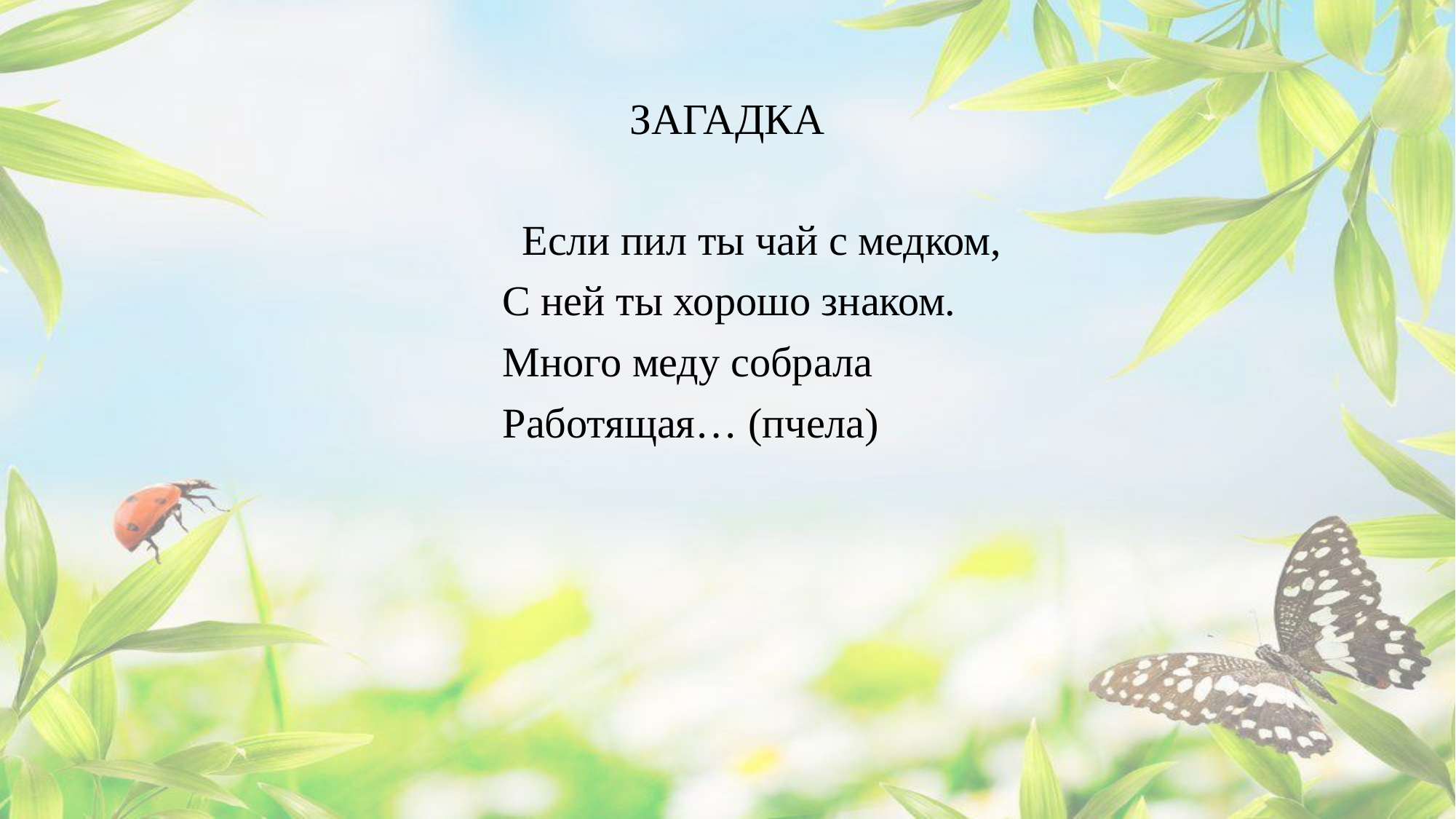

# ЗАГАДКА
Если пил ты чай с медком,
С ней ты хорошо знаком.
Много меду собрала
Работящая… (пчела)